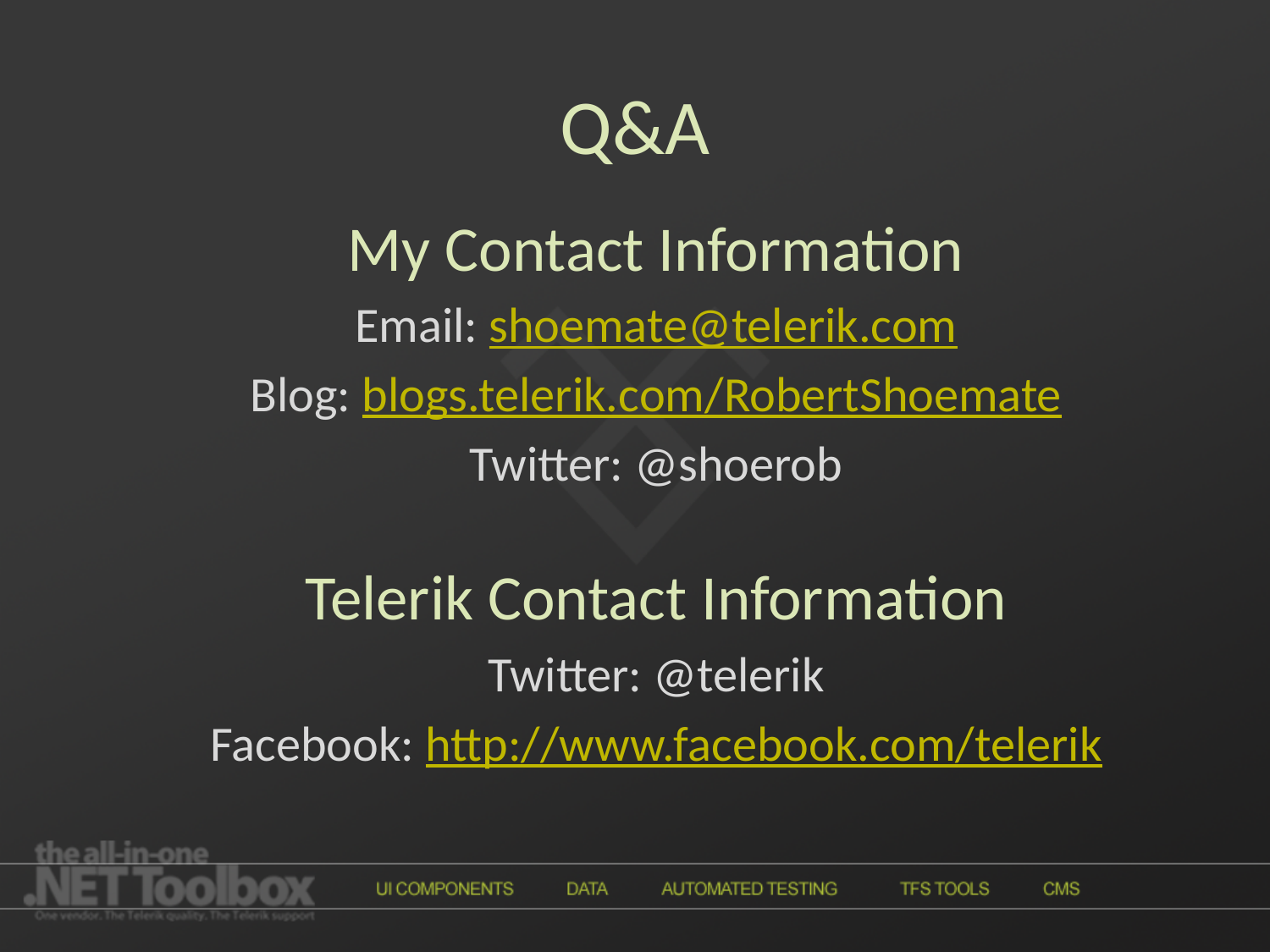

# Q&A
My Contact Information
Email: shoemate@telerik.com
Blog: blogs.telerik.com/RobertShoemate
Twitter: @shoerob
Telerik Contact Information
Twitter: @telerik
Facebook: http://www.facebook.com/telerik